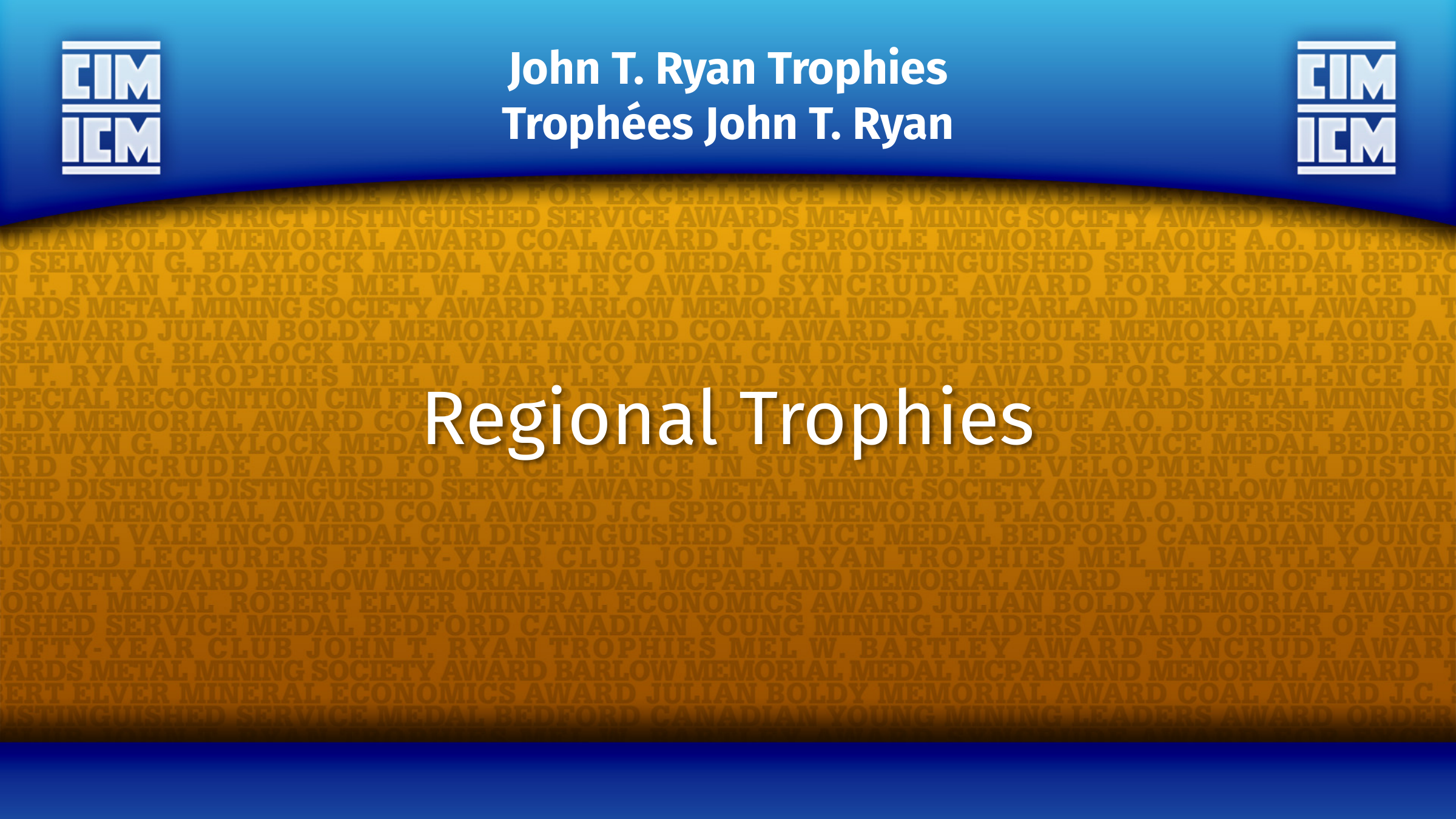

John T. Ryan Trophies
Trophées John T. Ryan
Regional Trophies